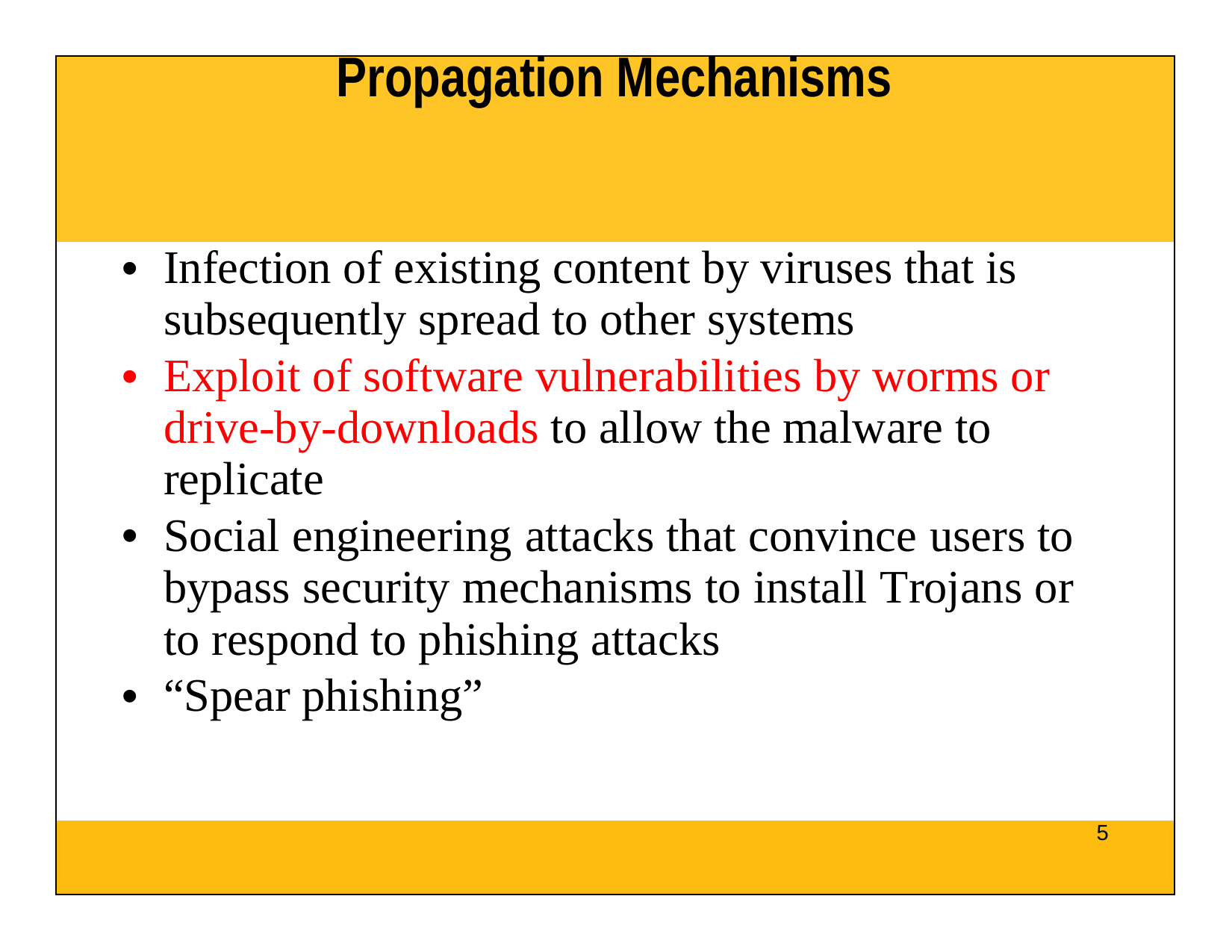

| Propagation Mechanisms |
| --- |
| Infection of existing content by viruses that is subsequently spread to other systems Exploit of software vulnerabilities by worms or drive-by-downloads to allow the malware to replicate Social engineering attacks that convince users to bypass security mechanisms to install Trojans or to respond to phishing attacks “Spear phishing” |
| 5 |